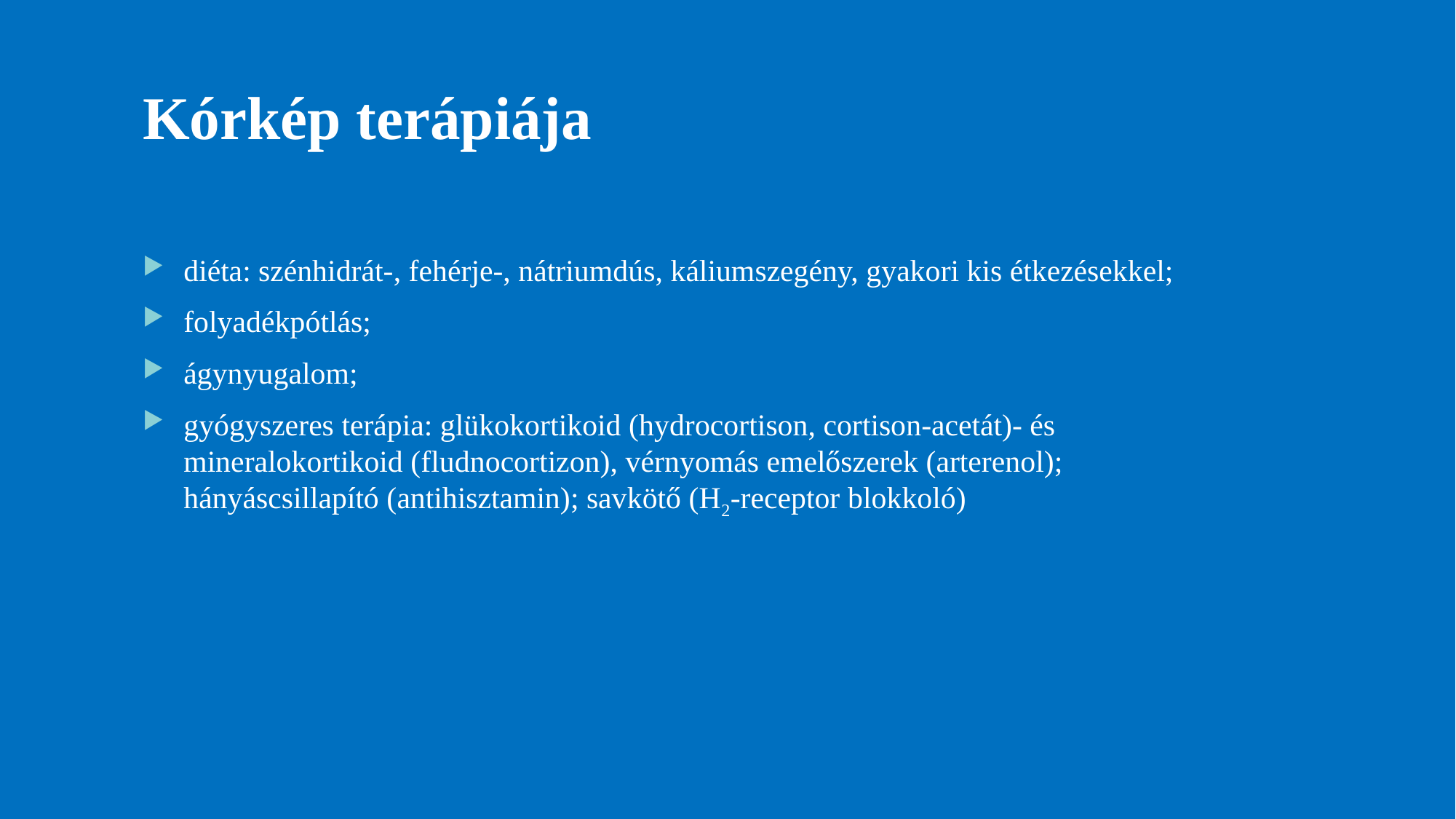

# Kórkép terápiája
diéta: szénhidrát-, fehérje-, nátriumdús, káliumszegény, gyakori kis étkezésekkel;
folyadékpótlás;
ágynyugalom;
gyógyszeres terápia: glükokortikoid (hydrocortison, cortison-acetát)- és mineralokortikoid (fludnocortizon), vérnyomás emelőszerek (arterenol); hányáscsillapító (antihisztamin); savkötő (H2-receptor blokkoló)